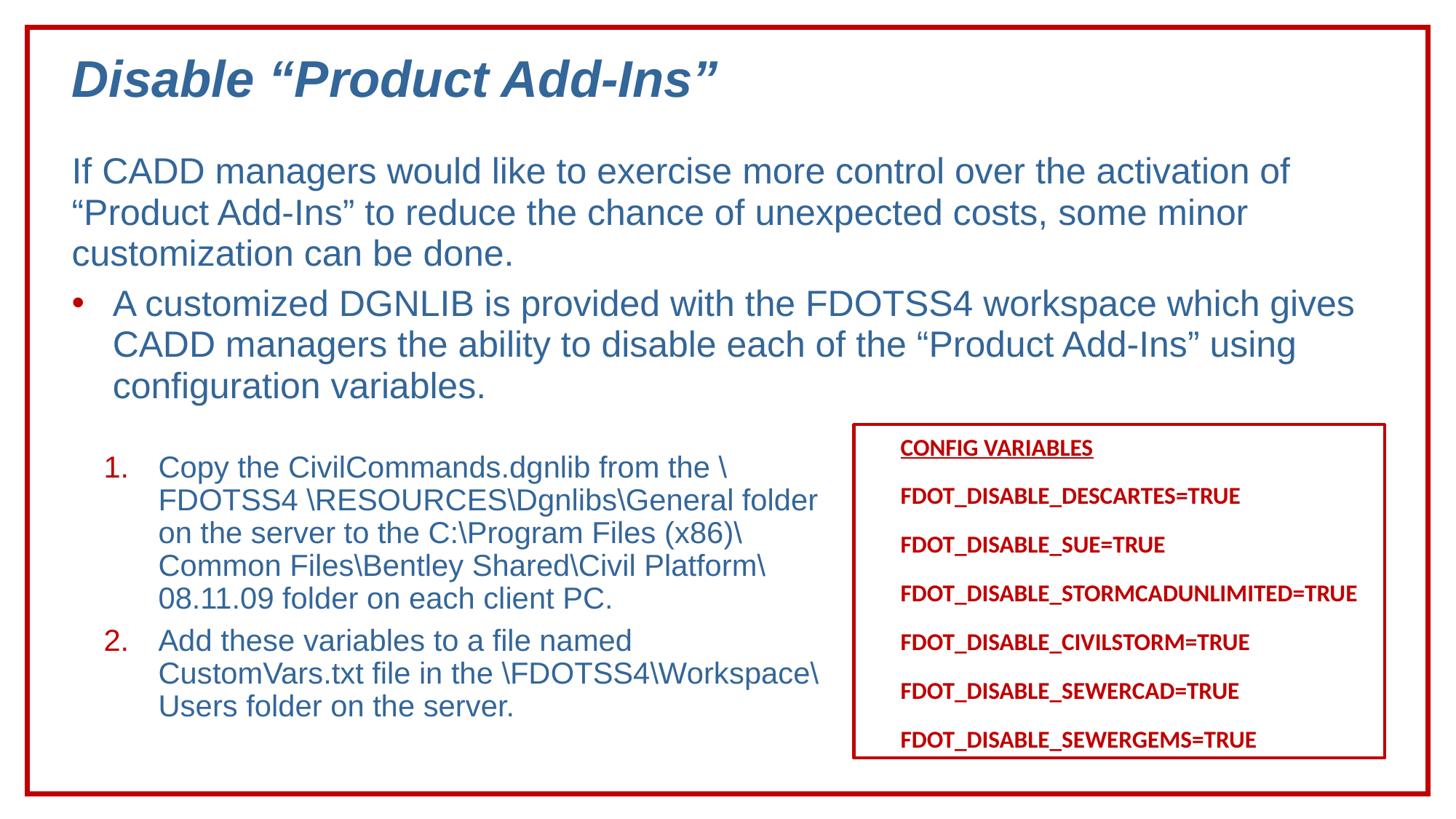

# Disable “Product Add-Ins”
If CADD managers would like to exercise more control over the activation of “Product Add-Ins” to reduce the chance of unexpected costs, some minor customization can be done.
A customized DGNLIB is provided with the FDOTSS4 workspace which gives CADD managers the ability to disable each of the “Product Add-Ins” using configuration variables.

CONFIG VARIABLES
FDOT_DISABLE_DESCARTES=TRUE
FDOT_DISABLE_SUE=TRUE
FDOT_DISABLE_STORMCADUNLIMITED=TRUE
FDOT_DISABLE_CIVILSTORM=TRUE
FDOT_DISABLE_SEWERCAD=TRUE
FDOT_DISABLE_SEWERGEMS=TRUE
Copy the CivilCommands.dgnlib from the \FDOTSS4 \RESOURCES\Dgnlibs\General folder on the server to the C:\Program Files (x86)\Common Files\Bentley Shared\Civil Platform\08.11.09 folder on each client PC.
Add these variables to a file named CustomVars.txt file in the \FDOTSS4\Workspace\Users folder on the server.